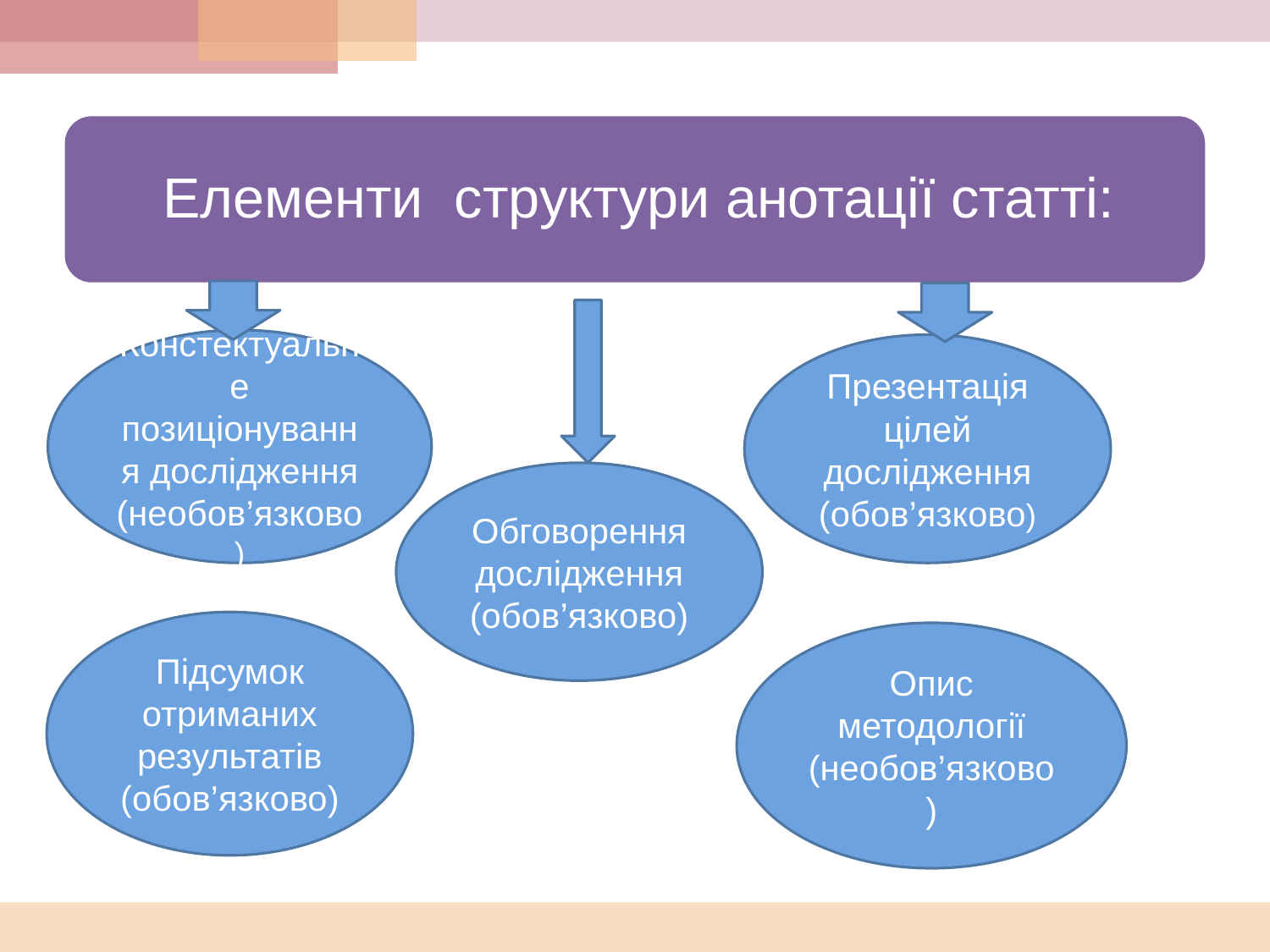

Елементи  структури анотації статті:

Констектуальне позиціонування дослідження (необов’язково)
Презентація цілей дослідження (обов’язково)
Обговорення дослідження
(обов’язково)
Підсумок отриманих результатів
(обов’язково)
Опис методології
(необов’язково)